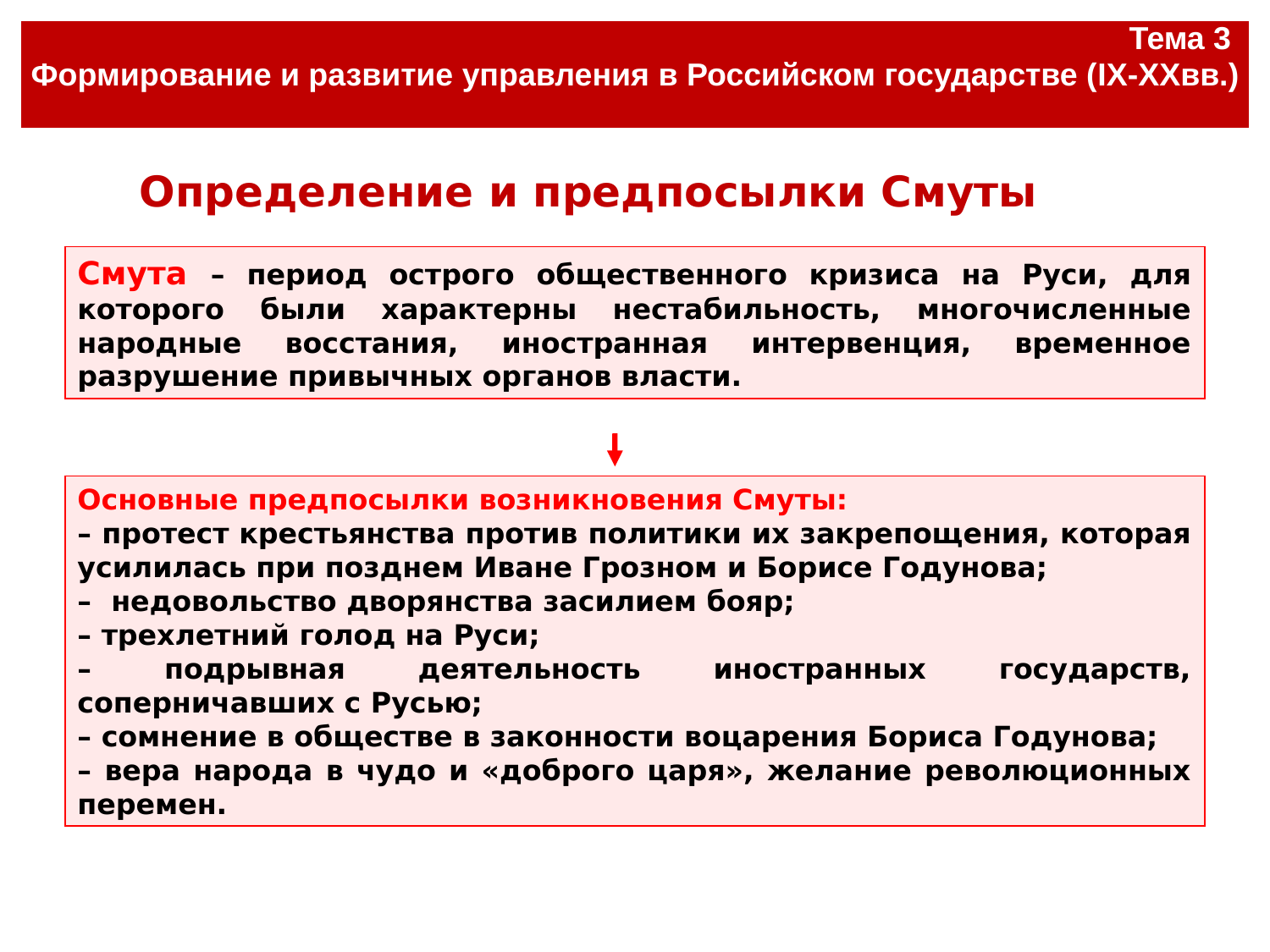

| Тема 3 Формирование и развитие управления в Российском государстве (IX-XXвв.) |
| --- |
#
Определение и предпосылки Смуты
Смута – период острого общественного кризиса на Руси, для которого были характерны нестабильность, многочисленные народные восстания, иностранная интервенция, временное разрушение привычных органов власти.

Основные предпосылки возникновения Смуты:
– протест крестьянства против политики их закрепощения, которая усилилась при позднем Иване Грозном и Борисе Годунова;
–  недовольство дворянства засилием бояр;
– трехлетний голод на Руси;
– подрывная деятельность иностранных государств, соперничавших с Русью;
– сомнение в обществе в законности воцарения Бориса Годунова;
– вера народа в чудо и «доброго царя», желание революционных перемен.